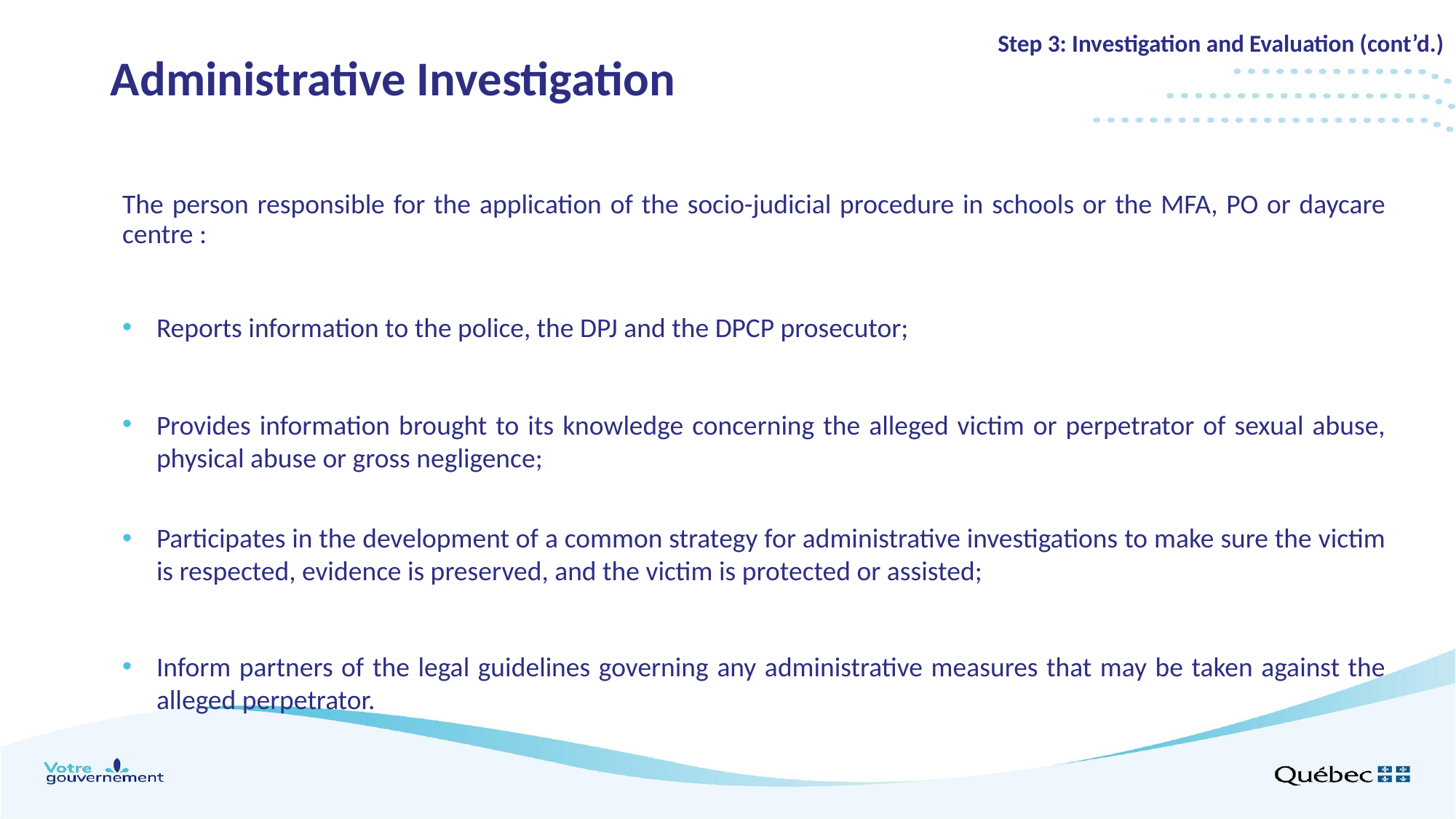

Step 3: Investigation and Evaluation (cont’d.)
# Administrative Investigation
The person responsible for the application of the socio-judicial procedure in schools or the MFA, PO or daycare centre :

Reports information to the police, the DPJ and the DPCP prosecutor;

Provides information brought to its knowledge concerning the alleged victim or perpetrator of sexual abuse, physical abuse or gross negligence;

Participates in the development of a common strategy for administrative investigations to make sure the victim is respected, evidence is preserved, and the victim is protected or assisted;

Inform partners of the legal guidelines governing any administrative measures that may be taken against the alleged perpetrator.